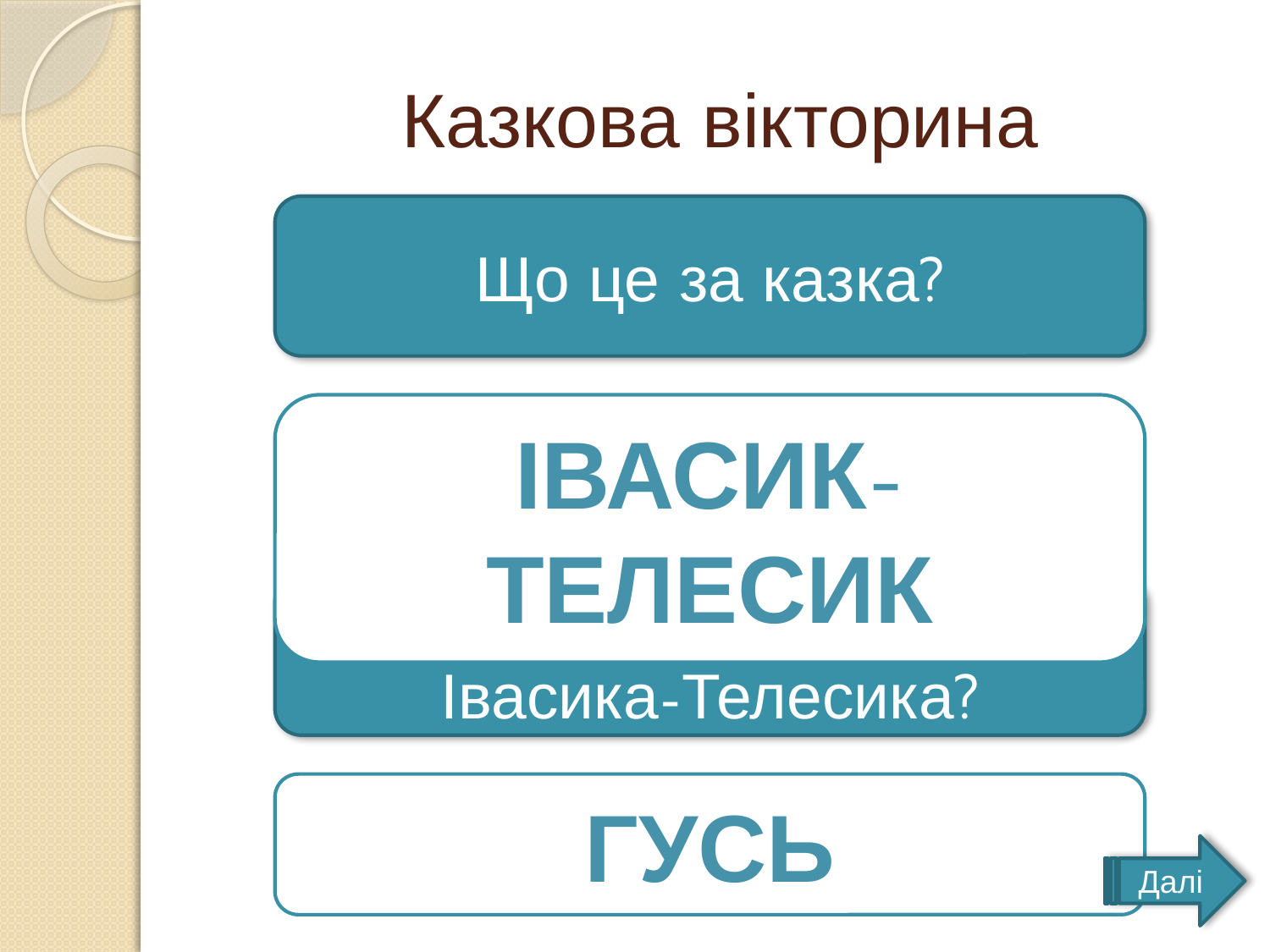

# Казкова вікторина
Що це за казка?
Івасик-Телесик
Хто врятував
Івасика-Телесика?
Гусь
Далі